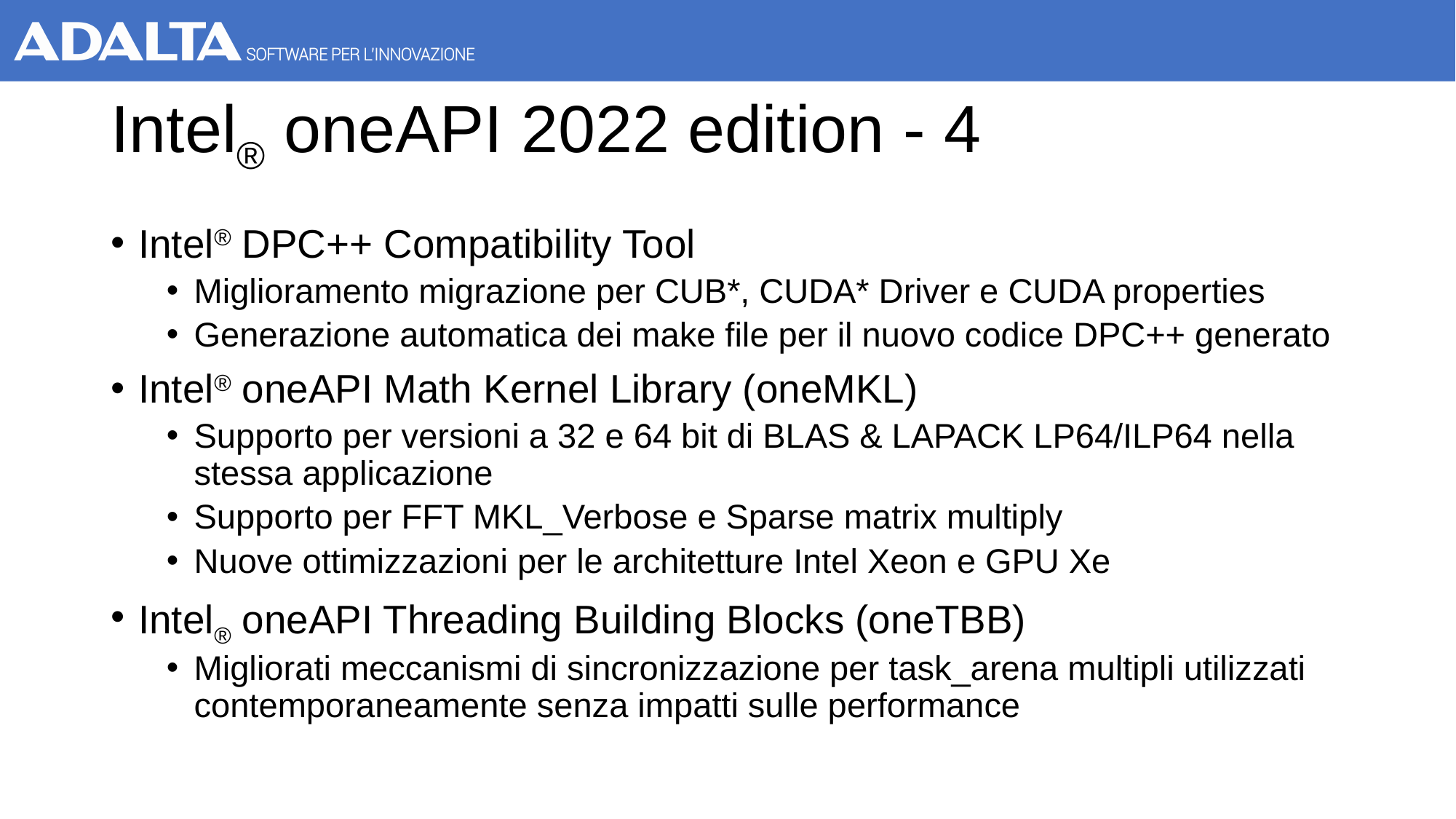

# Intel® oneAPI 2022 edition - 4
Intel® DPC++ Compatibility Tool
Miglioramento migrazione per CUB*, CUDA* Driver e CUDA properties
Generazione automatica dei make file per il nuovo codice DPC++ generato
Intel® oneAPI Math Kernel Library (oneMKL)
Supporto per versioni a 32 e 64 bit di BLAS & LAPACK LP64/ILP64 nella stessa applicazione
Supporto per FFT MKL_Verbose e Sparse matrix multiply
Nuove ottimizzazioni per le architetture Intel Xeon e GPU Xe
Intel® oneAPI Threading Building Blocks (oneTBB)
Migliorati meccanismi di sincronizzazione per task_arena multipli utilizzati contemporaneamente senza impatti sulle performance